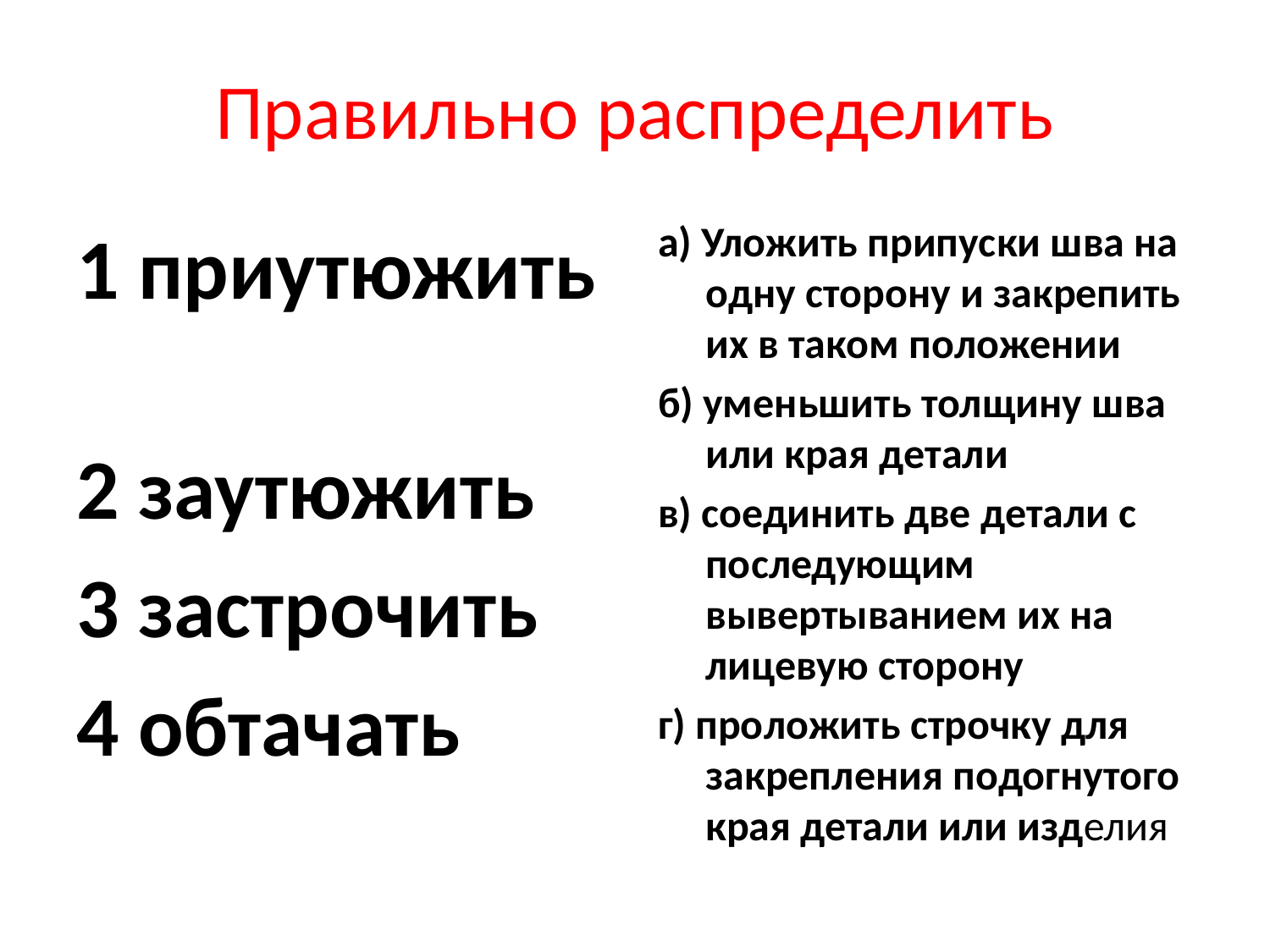

# Правильно распределить
1 приутюжить
2 заутюжить
3 застрочить
4 обтачать
а) Уложить припуски шва на одну сторону и закрепить их в таком положении
б) уменьшить толщину шва или края детали
в) соединить две детали с последующим вывертыванием их на лицевую сторону
г) проложить строчку для закрепления подогнутого края детали или изделия